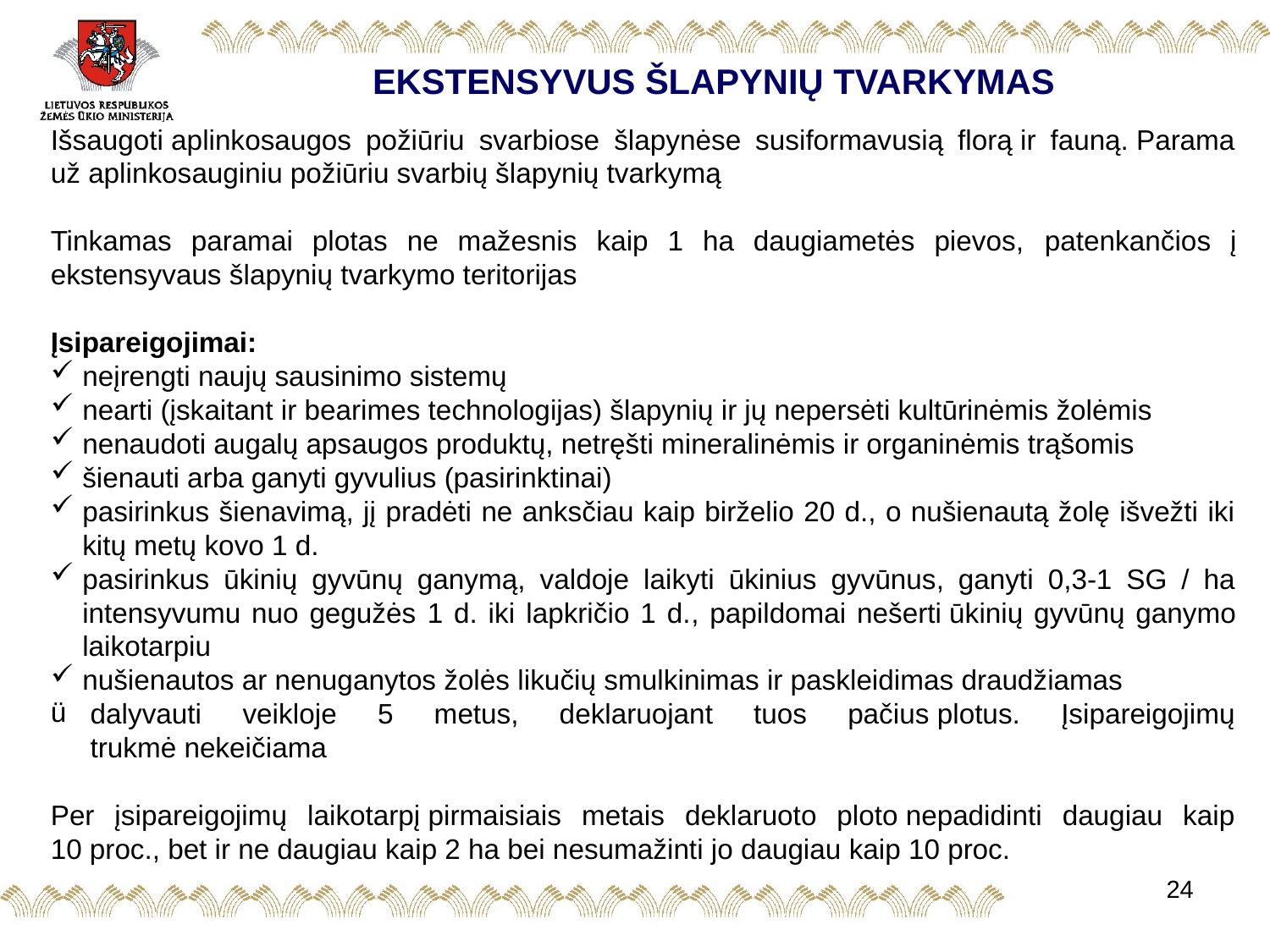

EKSTENSYVUS ŠLAPYNIŲ TVARKYMAS
Išsaugoti aplinkosaugos požiūriu svarbiose šlapynėse susiformavusią florą ir fauną. Parama už aplinkosauginiu požiūriu svarbių šlapynių tvarkymą

Tinkamas paramai plotas ne mažesnis kaip 1 ha daugiametės pievos, patenkančios į ekstensyvaus šlapynių tvarkymo teritorijas

Įsipareigojimai:
neįrengti naujų sausinimo sistemų
nearti (įskaitant ir bearimes technologijas) šlapynių ir jų nepersėti kultūrinėmis žolėmis
nenaudoti augalų apsaugos produktų, netręšti mineralinėmis ir organinėmis trąšomis
šienauti arba ganyti gyvulius (pasirinktinai)
pasirinkus šienavimą, jį pradėti ne anksčiau kaip birželio 20 d., o nušienautą žolę išvežti iki kitų metų kovo 1 d.
pasirinkus ūkinių gyvūnų ganymą, valdoje laikyti ūkinius gyvūnus, ganyti 0,3-1 SG / ha intensyvumu nuo gegužės 1 d. iki lapkričio 1 d., papildomai nešerti ūkinių gyvūnų ganymo laikotarpiu
nušienautos ar nenuganytos žolės likučių smulkinimas ir paskleidimas draudžiamas
dalyvauti veikloje 5 metus, deklaruojant tuos pačius plotus. Įsipareigojimų trukmė nekeičiama

Per įsipareigojimų laikotarpį pirmaisiais metais deklaruoto ploto nepadidinti daugiau kaip 10 proc., bet ir ne daugiau kaip 2 ha bei nesumažinti jo daugiau kaip 10 proc.

24